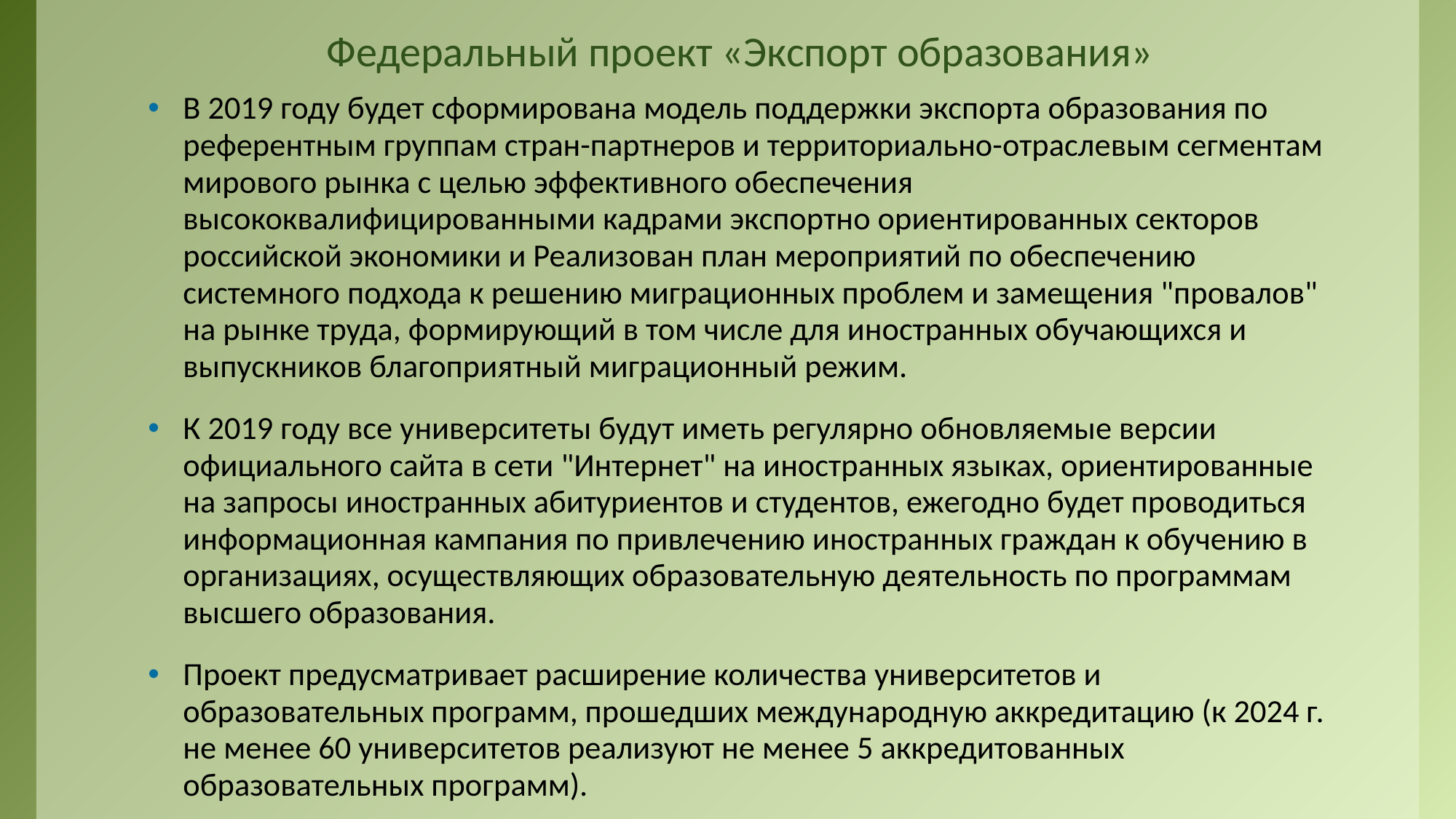

# Федеральный проект «Экспорт образования»
В 2019 году будет сформирована модель поддержки экспорта образования по референтным группам стран-партнеров и территориально-отраслевым сегментам мирового рынка с целью эффективного обеспечения высококвалифицированными кадрами экспортно ориентированных секторов российской экономики и Реализован план мероприятий по обеспечению системного подхода к решению миграционных проблем и замещения "провалов" на рынке труда, формирующий в том числе для иностранных обучающихся и выпускников благоприятный миграционный режим.
К 2019 году все университеты будут иметь регулярно обновляемые версии официального сайта в сети "Интернет" на иностранных языках, ориентированные на запросы иностранных абитуриентов и студентов, ежегодно будет проводиться информационная кампания по привлечению иностранных граждан к обучению в организациях, осуществляющих образовательную деятельность по программам высшего образования.
Проект предусматривает расширение количества университетов и образовательных программ, прошедших международную аккредитацию (к 2024 г. не менее 60 университетов реализуют не менее 5 аккредитованных образовательных программ).